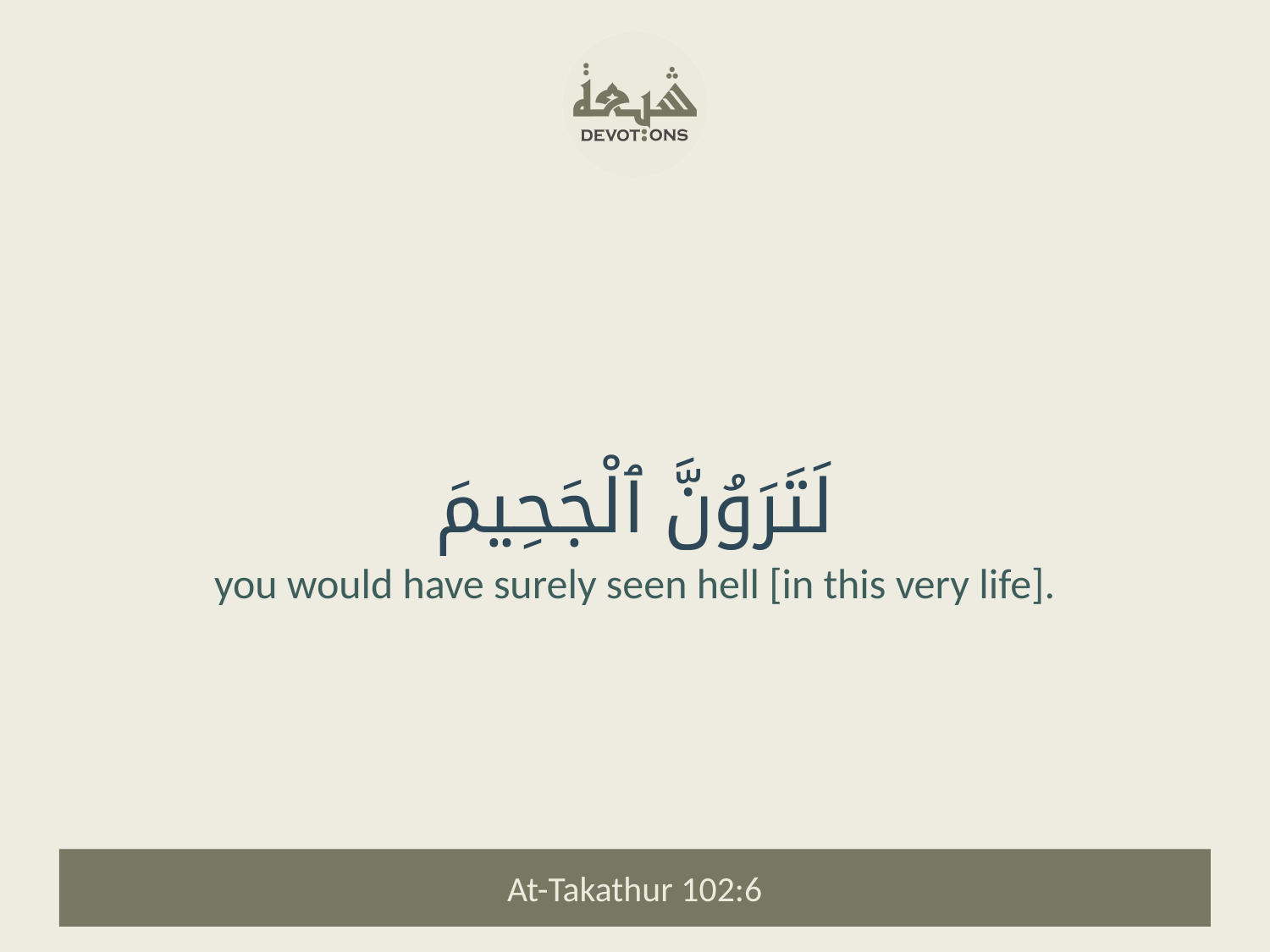

لَتَرَوُنَّ ٱلْجَحِيمَ
you would have surely seen hell [in this very life].
At-Takathur 102:6